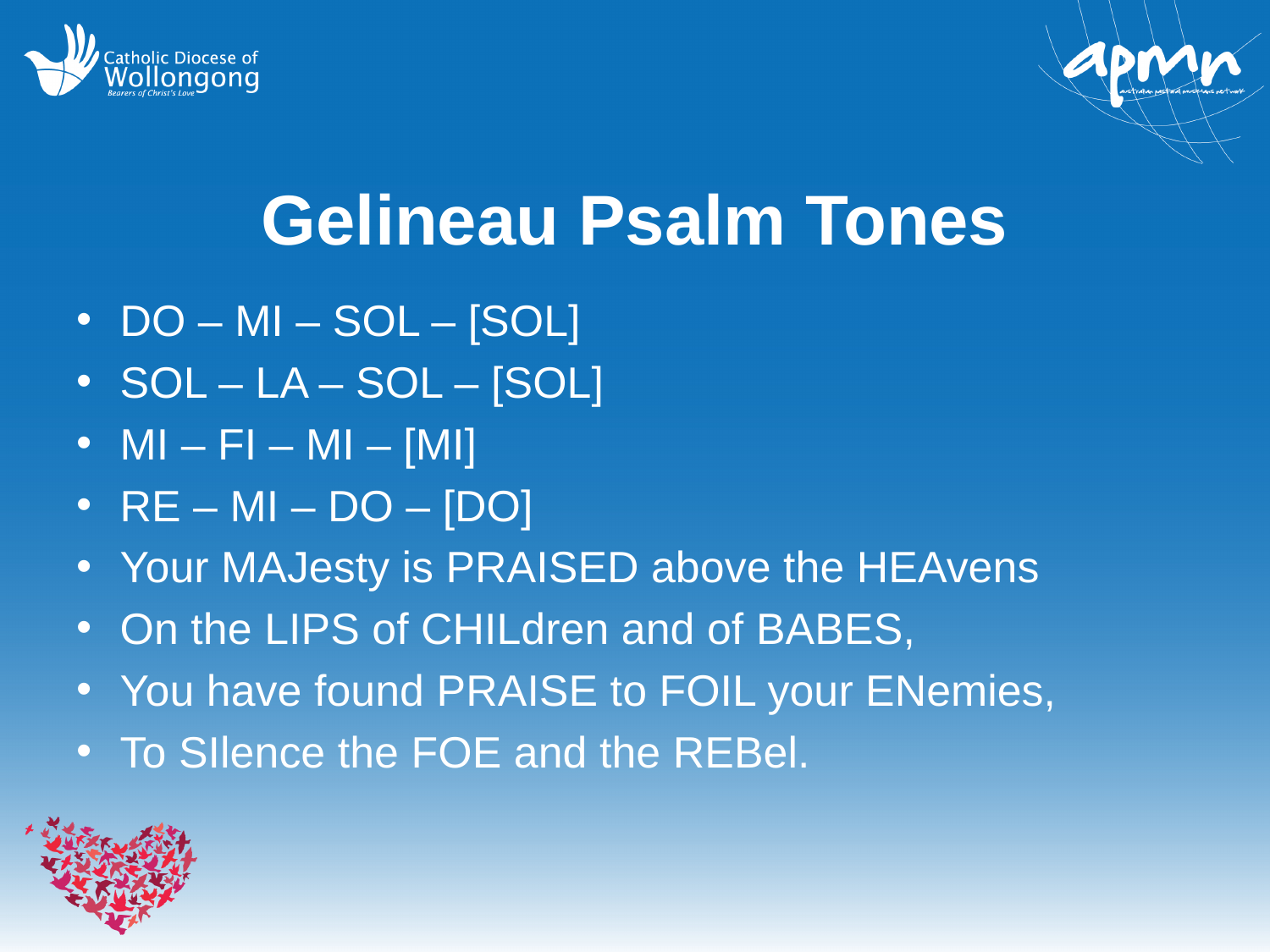

# Gelineau Psalm Tones
DO – MI – SOL – [SOL]
SOL – LA – SOL – [SOL]
MI – FI – MI – [MI]
RE – MI – DO – [DO]
Your MAJesty is PRAISED above the HEAvens
On the LIPS of CHILdren and of BABES,
You have found PRAISE to FOIL your ENemies,
To SIlence the FOE and the REBel.